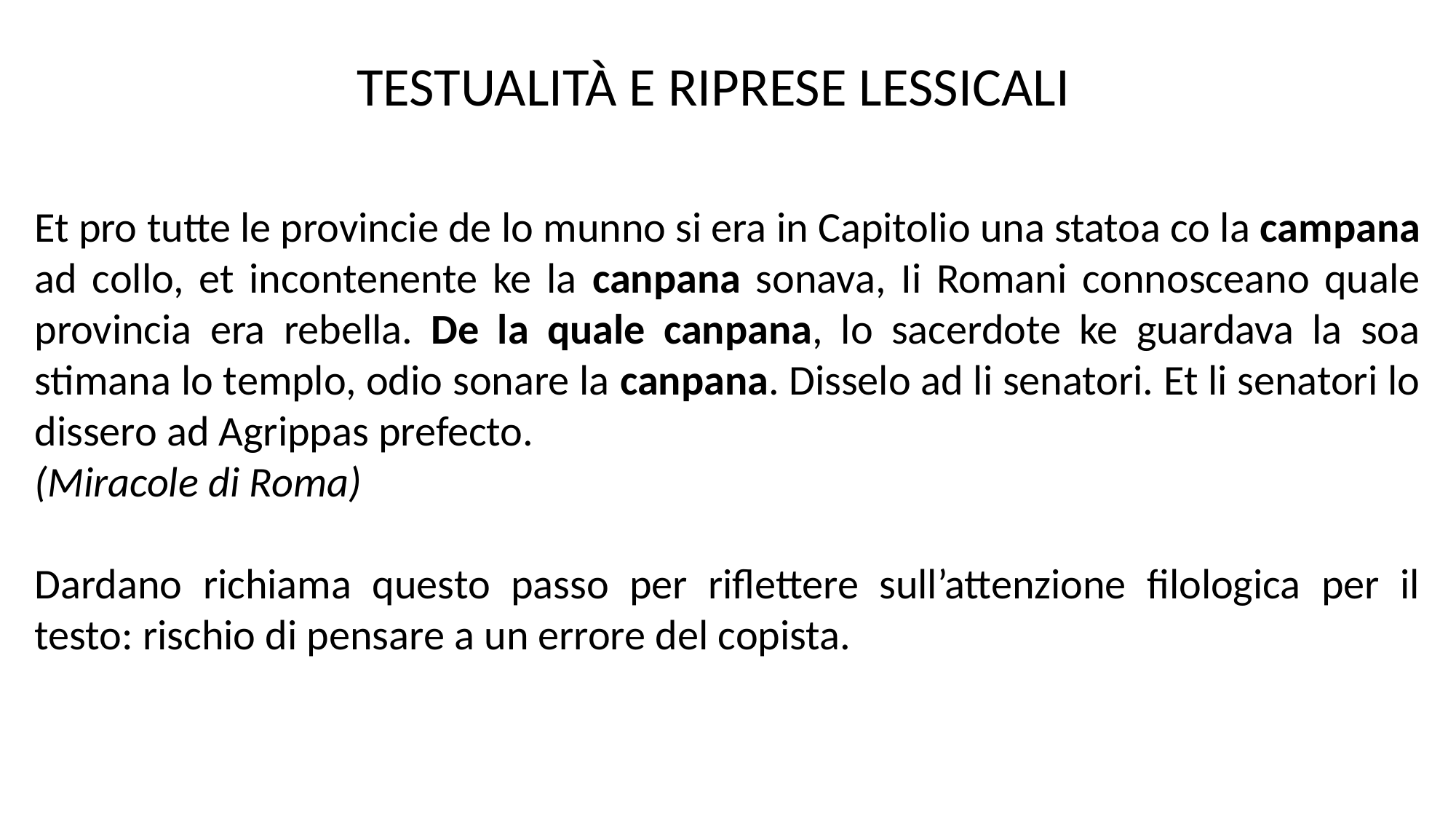

TESTUALITÀ E RIPRESE LESSICALI
Et pro tutte le provincie de lo munno si era in Capitolio una statoa co la campana ad collo, et incontenente ke la canpana sonava, Ii Romani connosceano quale provincia era rebella. De la quale canpana, lo sacerdote ke guardava la soa stimana lo templo, odio sonare la canpana. Disselo ad li senatori. Et li senatori lo dissero ad Agrippas prefecto.
(Miracole di Roma)

Dardano richiama questo passo per riflettere sull’attenzione filologica per il testo: rischio di pensare a un errore del copista.